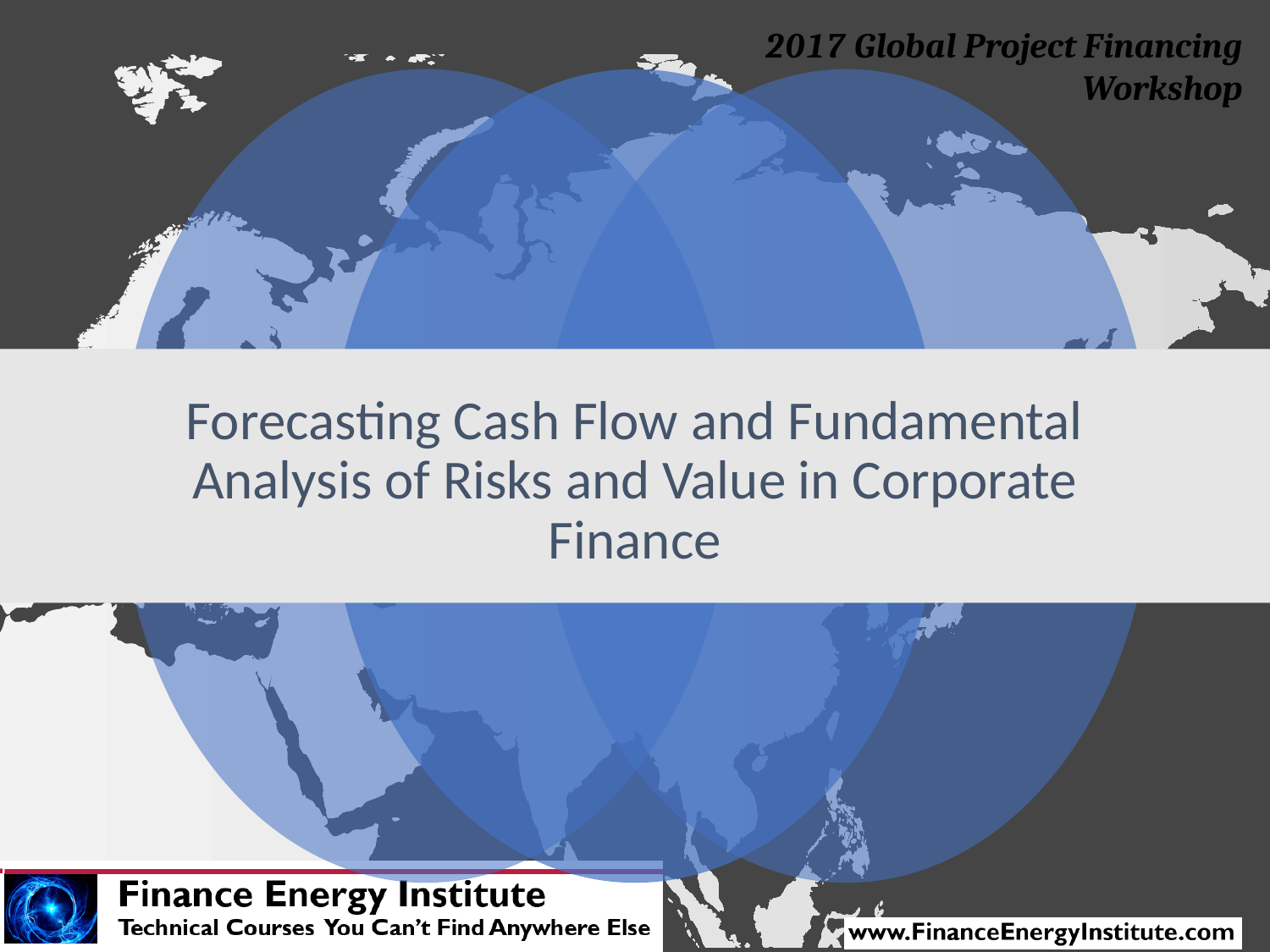

# Forecasting Cash Flow and Fundamental Analysis of Risks and Value in Corporate Finance